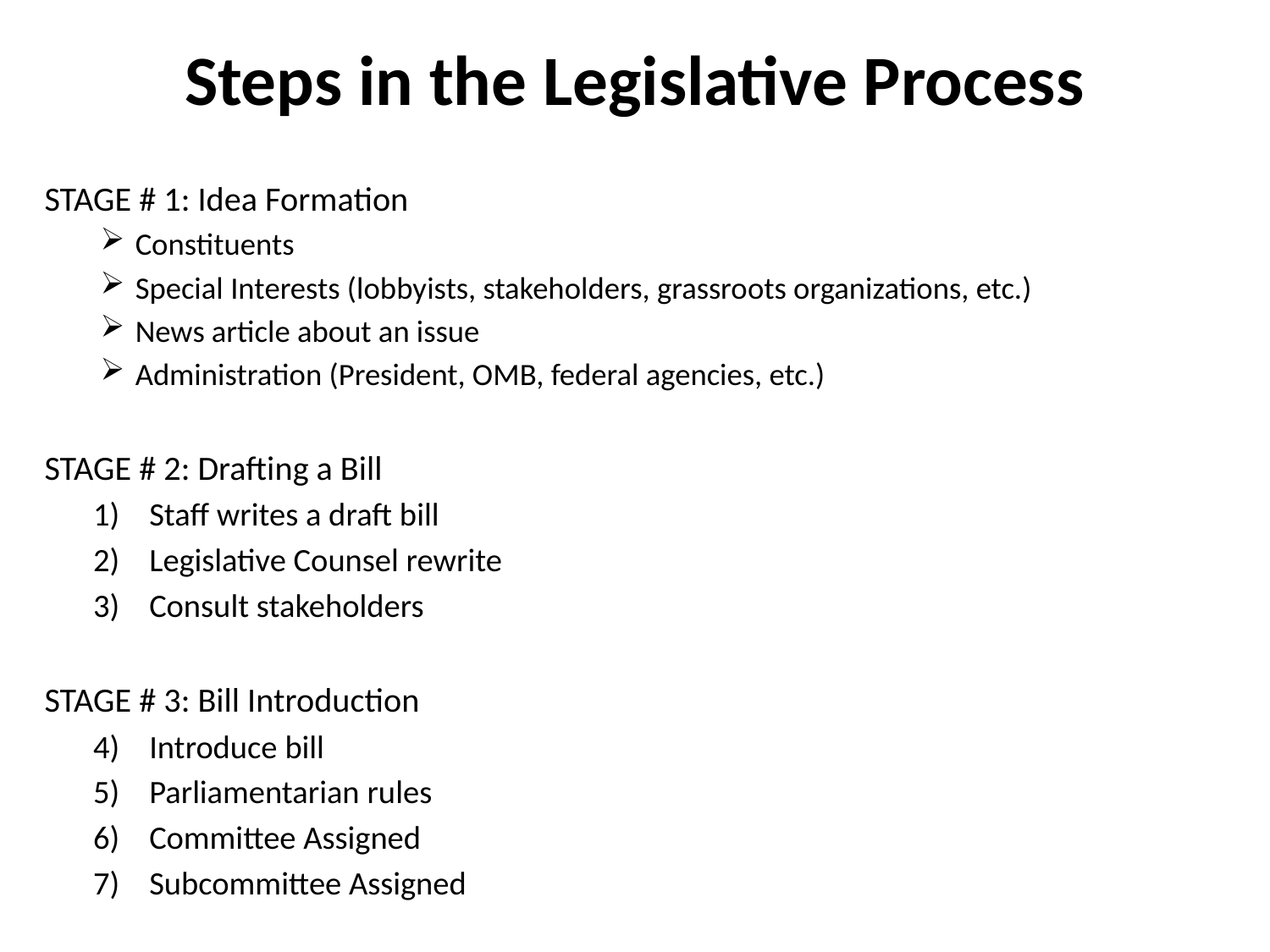

# Steps in the Legislative Process

STAGE # 1: Idea Formation
Constituents
Special Interests (lobbyists, stakeholders, grassroots organizations, etc.)
News article about an issue
Administration (President, OMB, federal agencies, etc.)

STAGE # 2: Drafting a Bill
Staff writes a draft bill
Legislative Counsel rewrite
Consult stakeholders

STAGE # 3: Bill Introduction
Introduce bill
Parliamentarian rules
Committee Assigned
Subcommittee Assigned